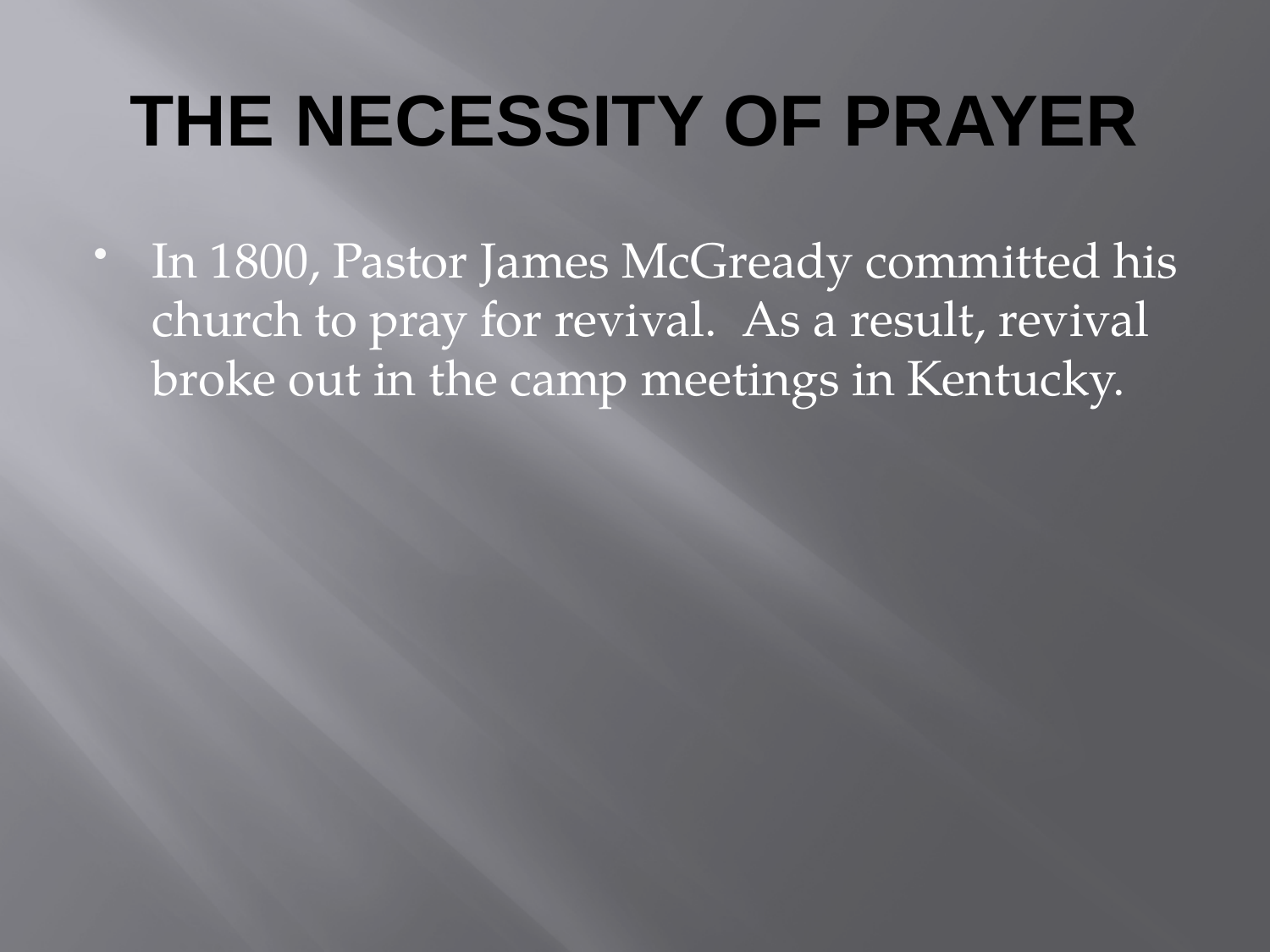

# The Necessity of Prayer
In 1800, Pastor James McGready committed his church to pray for revival.  As a result, revival broke out in the camp meetings in Kentucky.